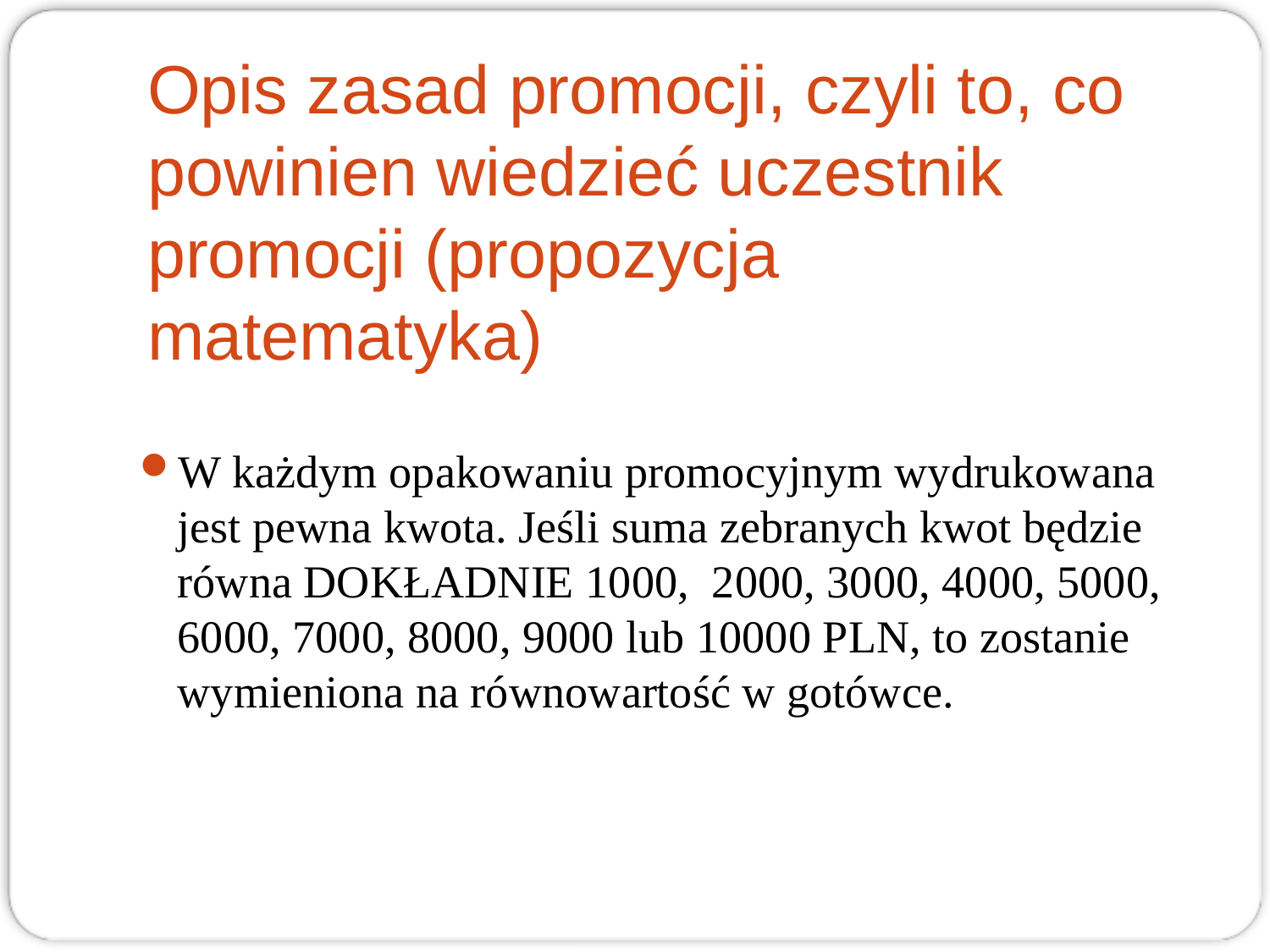

# Opis zasad promocji, czyli to, co powinien wiedzieć uczestnik promocji (propozycja matematyka)
W każdym opakowaniu promocyjnym wydrukowana jest pewna kwota. Jeśli suma zebranych kwot będzie równa DOKŁADNIE 1000,  2000, 3000, 4000, 5000, 6000, 7000, 8000, 9000 lub 10000 PLN, to zostanie wymieniona na równowartość w gotówce.